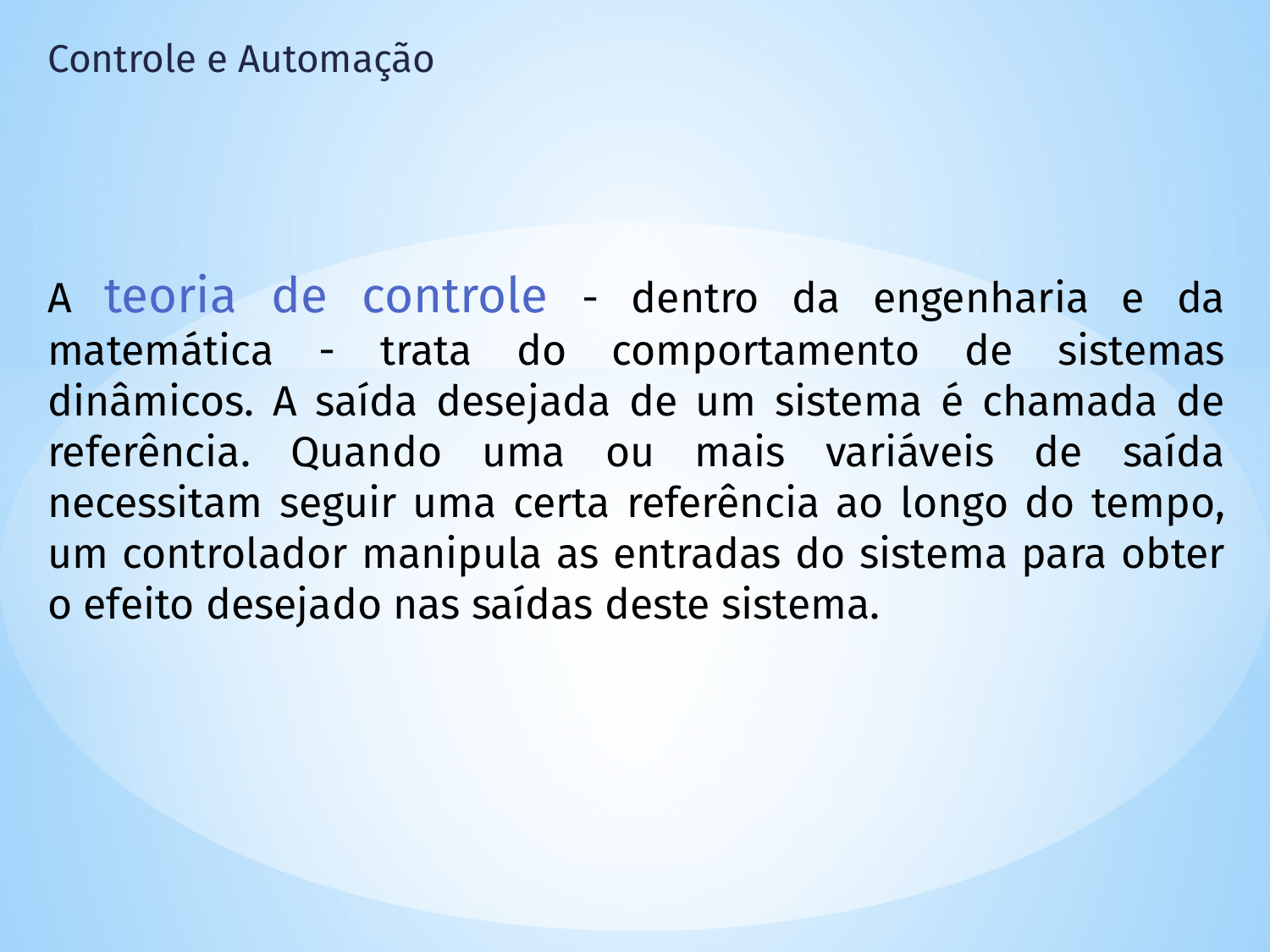

Controle e Automação
A teoria de controle - dentro da engenharia e da matemática - trata do comportamento de sistemas dinâmicos. A saída desejada de um sistema é chamada de referência. Quando uma ou mais variáveis de saída necessitam seguir uma certa referência ao longo do tempo, um controlador manipula as entradas do sistema para obter o efeito desejado nas saídas deste sistema.